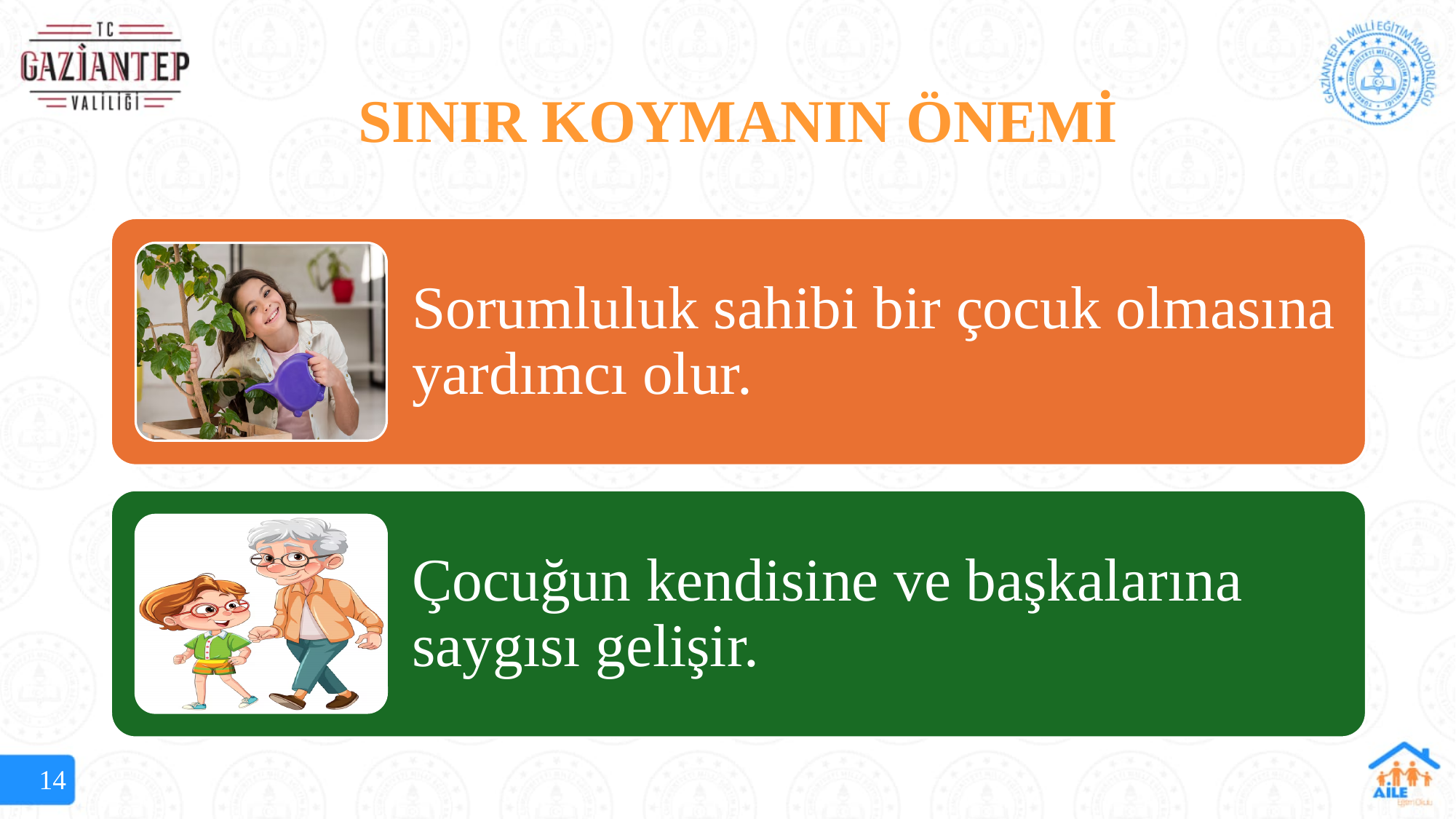

# SINIR KOYMANIN ÖNEMİ
Sorumluluk sahibi bir çocuk olmasına yardımcı olur.
Çocuğun kendisine ve başkalarına saygısı gelişir.
14